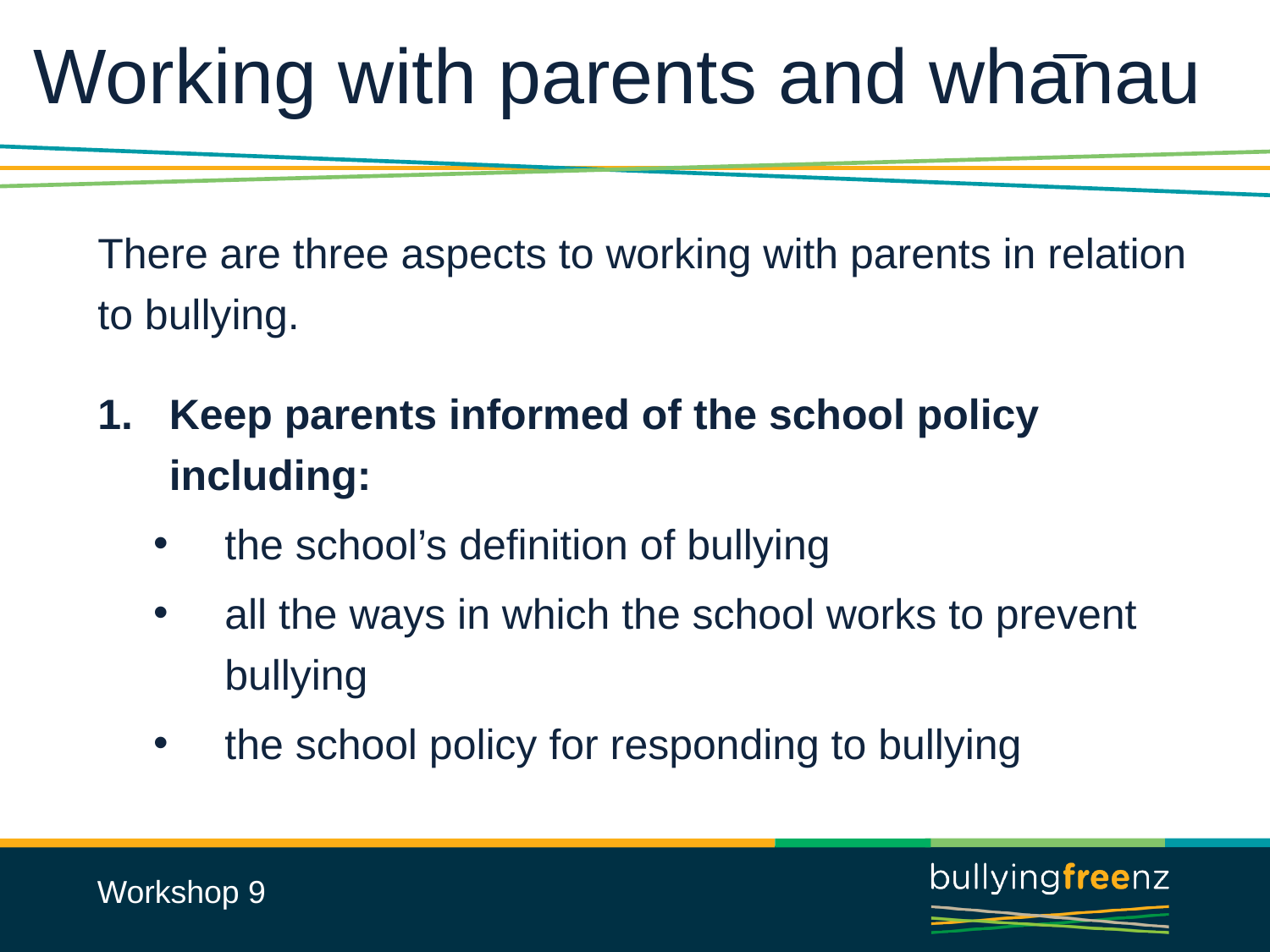

Working with parents and whanau
There are three aspects to working with parents in relation to bullying.

Keep parents informed of the school policy including:
the school’s definition of bullying
all the ways in which the school works to prevent bullying
the school policy for responding to bullying
Workshop 9